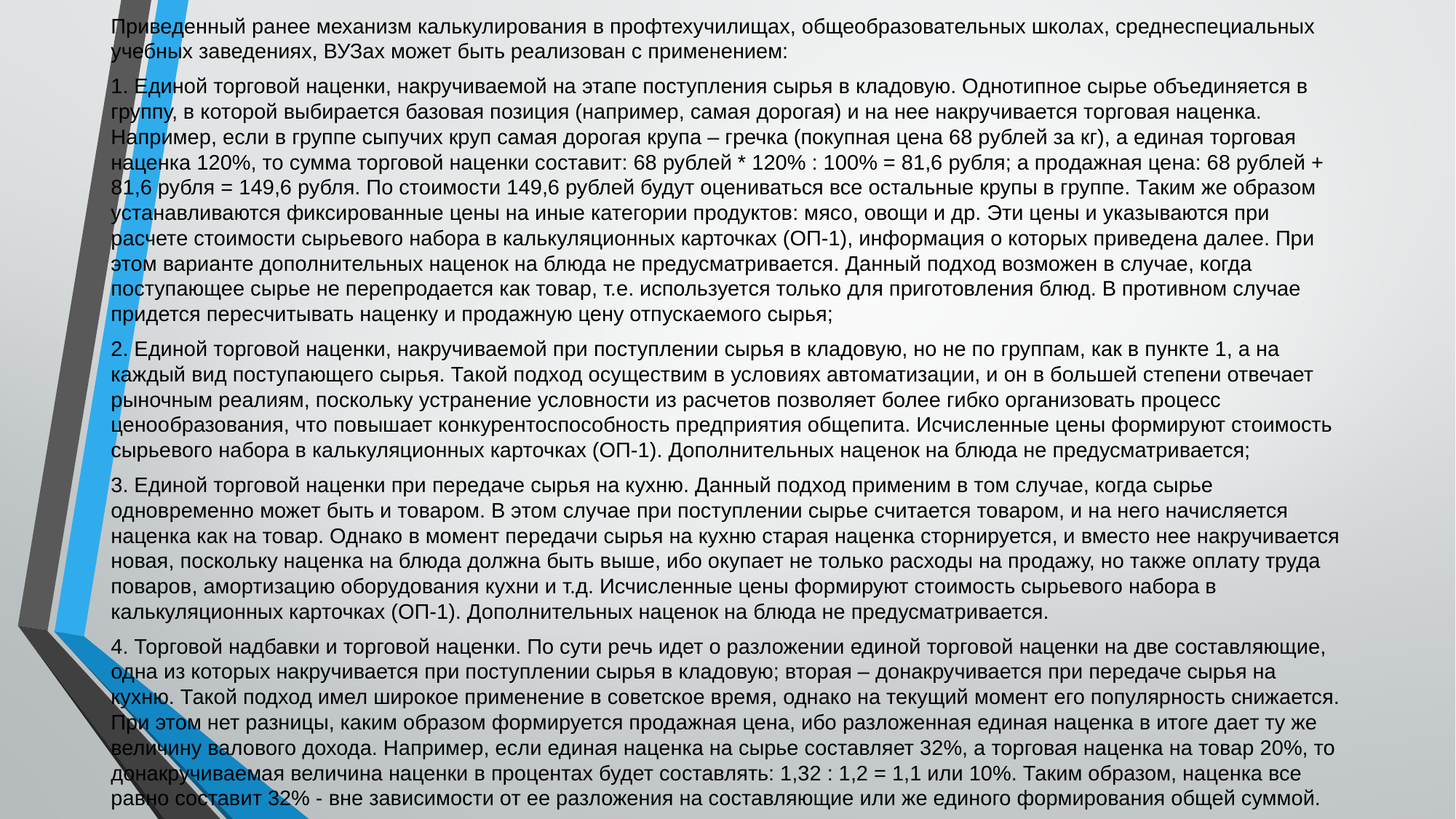

Приведенный ранее механизм калькулирования в профтехучилищах, общеобразовательных школах, среднеспециальных учебных заведениях, ВУЗах может быть реализован с применением:
1. Единой торговой наценки, накручиваемой на этапе поступления сырья в кладовую. Однотипное сырье объединяется в группу, в которой выбирается базовая позиция (например, самая дорогая) и на нее накручивается торговая наценка. Например, если в группе сыпучих круп самая дорогая крупа – гречка (покупная цена 68 рублей за кг), а единая торговая наценка 120%, то сумма торговой наценки составит: 68 рублей * 120% : 100% = 81,6 рубля; а продажная цена: 68 рублей + 81,6 рубля = 149,6 рубля. По стоимости 149,6 рублей будут оцениваться все остальные крупы в группе. Таким же образом устанавливаются фиксированные цены на иные категории продуктов: мясо, овощи и др. Эти цены и указываются при расчете стоимости сырьевого набора в калькуляционных карточках (ОП-1), информация о которых приведена далее. При этом варианте дополнительных наценок на блюда не предусматривается. Данный подход возможен в случае, когда поступающее сырье не перепродается как товар, т.е. используется только для приготовления блюд. В противном случае придется пересчитывать наценку и продажную цену отпускаемого сырья;
2. Единой торговой наценки, накручиваемой при поступлении сырья в кладовую, но не по группам, как в пункте 1, а на каждый вид поступающего сырья. Такой подход осуществим в условиях автоматизации, и он в большей степени отвечает рыночным реалиям, поскольку устранение условности из расчетов позволяет более гибко организовать процесс ценообразования, что повышает конкурентоспособность предприятия общепита. Исчисленные цены формируют стоимость сырьевого набора в калькуляционных карточках (ОП-1). Дополнительных наценок на блюда не предусматривается;
3. Единой торговой наценки при передаче сырья на кухню. Данный подход применим в том случае, когда сырье одновременно может быть и товаром. В этом случае при поступлении сырье считается товаром, и на него начисляется наценка как на товар. Однако в момент передачи сырья на кухню старая наценка сторнируется, и вместо нее накручивается новая, поскольку наценка на блюда должна быть выше, ибо окупает не только расходы на продажу, но также оплату труда поваров, амортизацию оборудования кухни и т.д. Исчисленные цены формируют стоимость сырьевого набора в калькуляционных карточках (ОП-1). Дополнительных наценок на блюда не предусматривается.
4. Торговой надбавки и торговой наценки. По сути речь идет о разложении единой торговой наценки на две составляющие, одна из которых накручивается при поступлении сырья в кладовую; вторая – донакручивается при передаче сырья на кухню. Такой подход имел широкое применение в советское время, однако на текущий момент его популярность снижается. При этом нет разницы, каким образом формируется продажная цена, ибо разложенная единая наценка в итоге дает ту же величину валового дохода. Например, если единая наценка на сырье составляет 32%, а торговая наценка на товар 20%, то донакручиваемая величина наценки в процентах будет составлять: 1,32 : 1,2 = 1,1 или 10%. Таким образом, наценка все равно составит 32% - вне зависимости от ее разложения на составляющие или же единого формирования общей суммой.